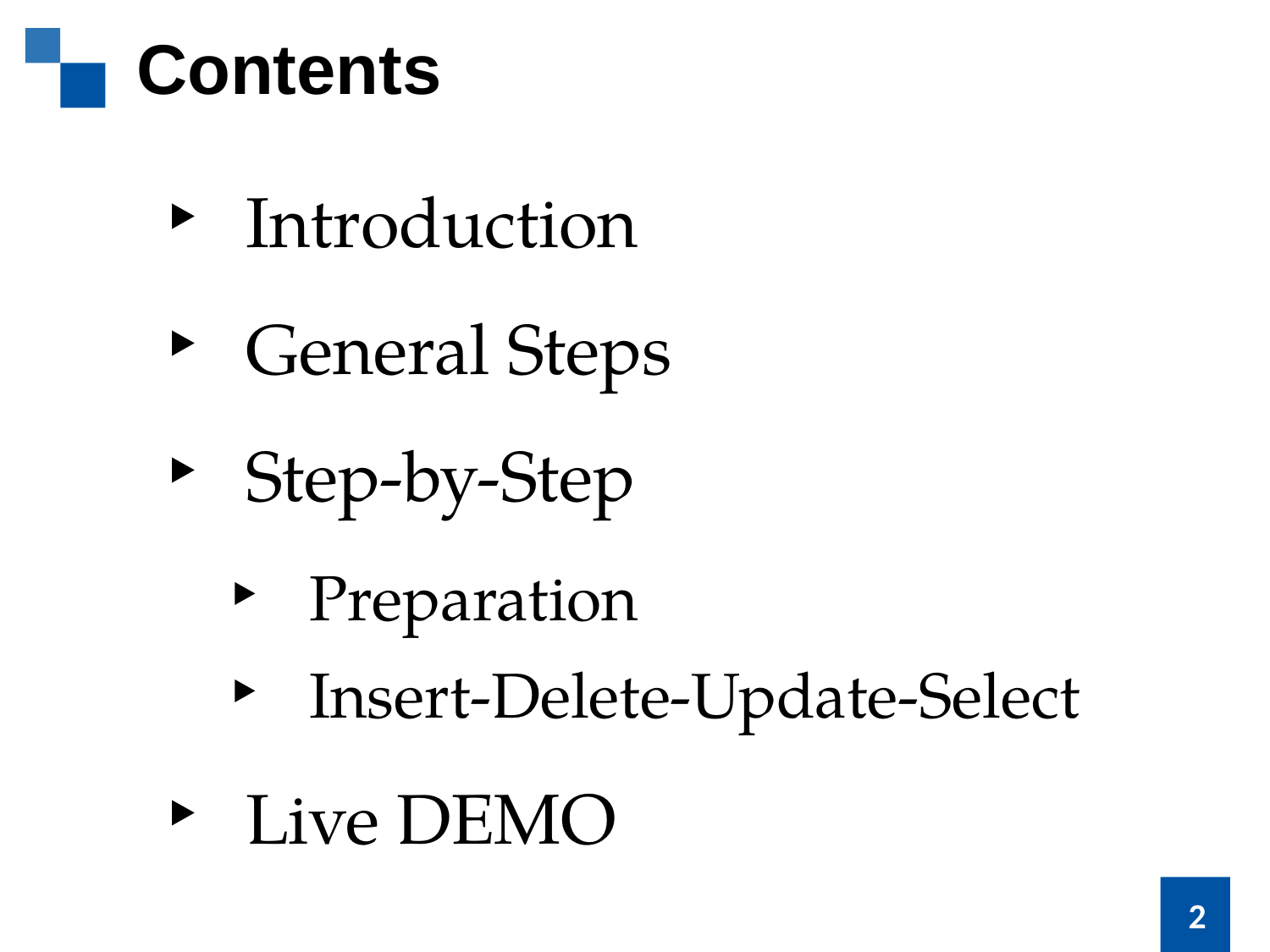

Contents
Introduction
General Steps
Step-by-Step
Preparation
Insert-Delete-Update-Select
Live DEMO
2